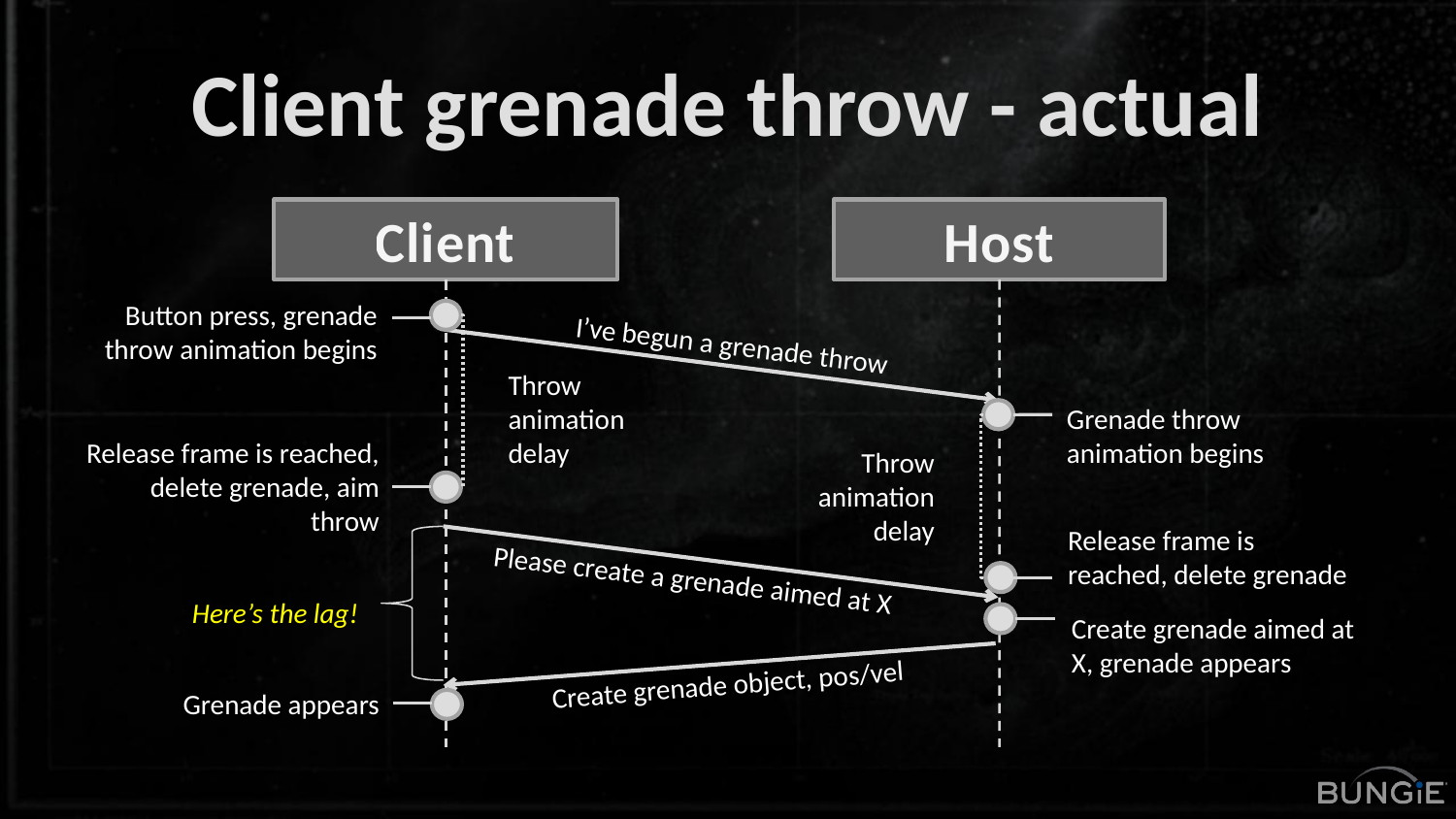

# Client grenade throw - actual
Client
Host
Button press, grenade throw animation begins

I’ve begun a grenade throw
Throw animation delay
Grenade throw animation begins

Release frame is reached, delete grenade, aim throw
Throw animation delay

Release frame is reached, delete grenade

Please create a grenade aimed at X

Here’s the lag!

Create grenade aimed at X, grenade appears
Create grenade object, pos/vel
Grenade appears